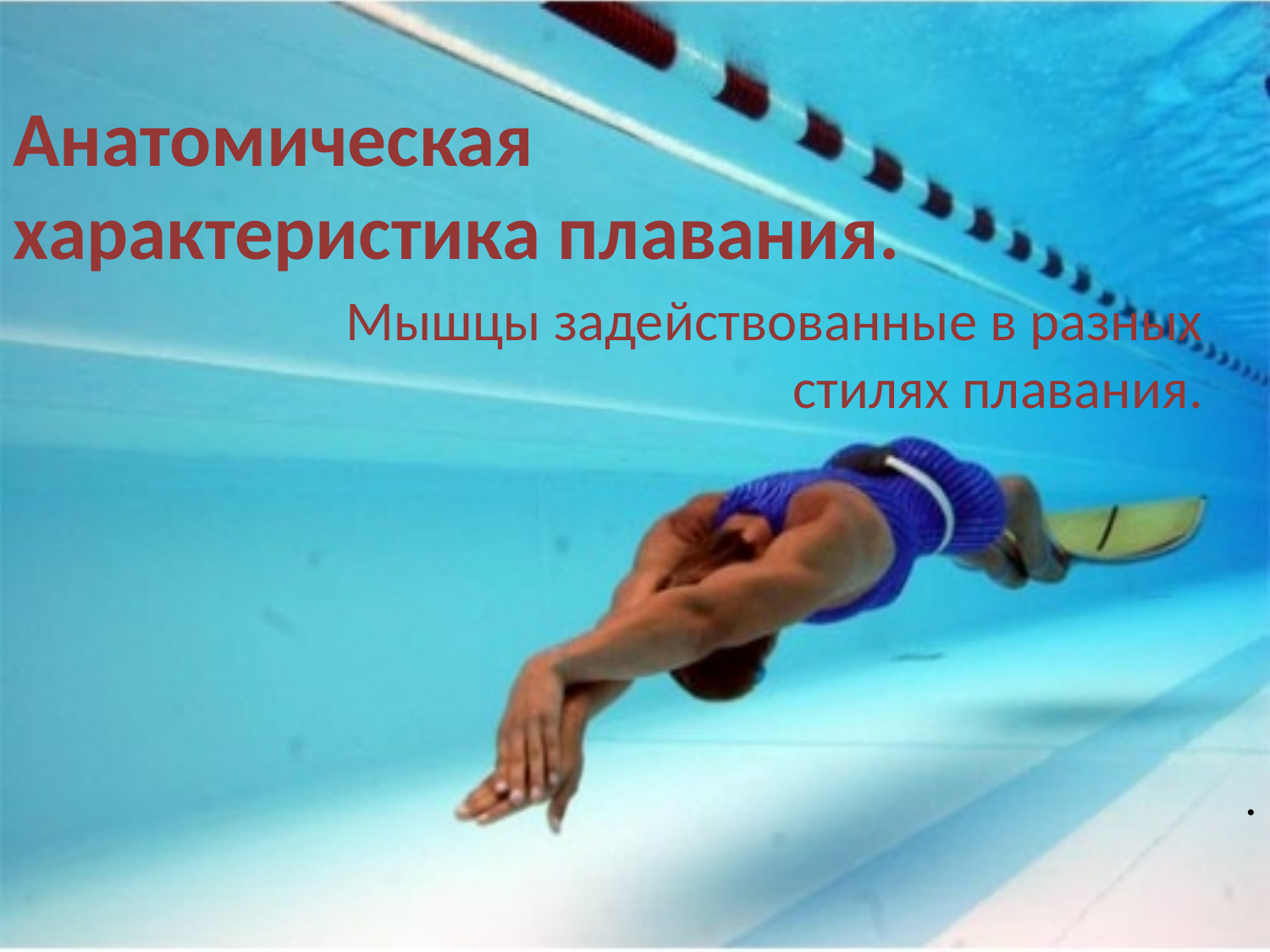

# Анатомическая характеристика плавания.
Мышцы задействованные в разных стилях плавания.
.